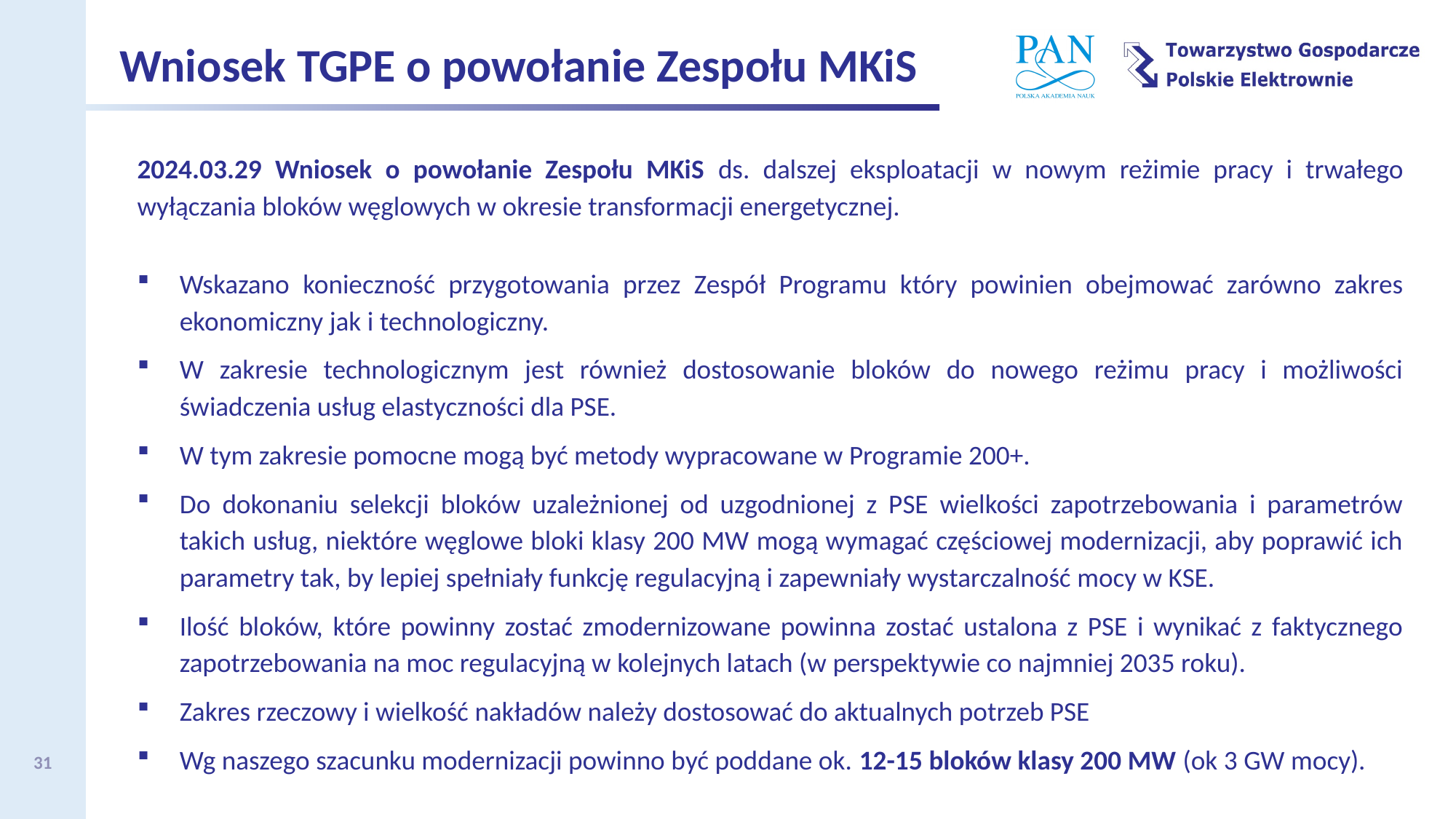

Wniosek TGPE o powołanie Zespołu MKiS
2024.03.29 Wniosek o powołanie Zespołu MKiS ds. dalszej eksploatacji w nowym reżimie pracy i trwałego wyłączania bloków węglowych w okresie transformacji energetycznej.

Wskazano konieczność przygotowania przez Zespół Programu który powinien obejmować zarówno zakres ekonomiczny jak i technologiczny.
W zakresie technologicznym jest również dostosowanie bloków do nowego reżimu pracy i możliwości świadczenia usług elastyczności dla PSE.
W tym zakresie pomocne mogą być metody wypracowane w Programie 200+.
Do dokonaniu selekcji bloków uzależnionej od uzgodnionej z PSE wielkości zapotrzebowania i parametrów takich usług, niektóre węglowe bloki klasy 200 MW mogą wymagać częściowej modernizacji, aby poprawić ich parametry tak, by lepiej spełniały funkcję regulacyjną i zapewniały wystarczalność mocy w KSE.
Ilość bloków, które powinny zostać zmodernizowane powinna zostać ustalona z PSE i wynikać z faktycznego zapotrzebowania na moc regulacyjną w kolejnych latach (w perspektywie co najmniej 2035 roku).
Zakres rzeczowy i wielkość nakładów należy dostosować do aktualnych potrzeb PSE
Wg naszego szacunku modernizacji powinno być poddane ok. 12-15 bloków klasy 200 MW (ok 3 GW mocy).
31